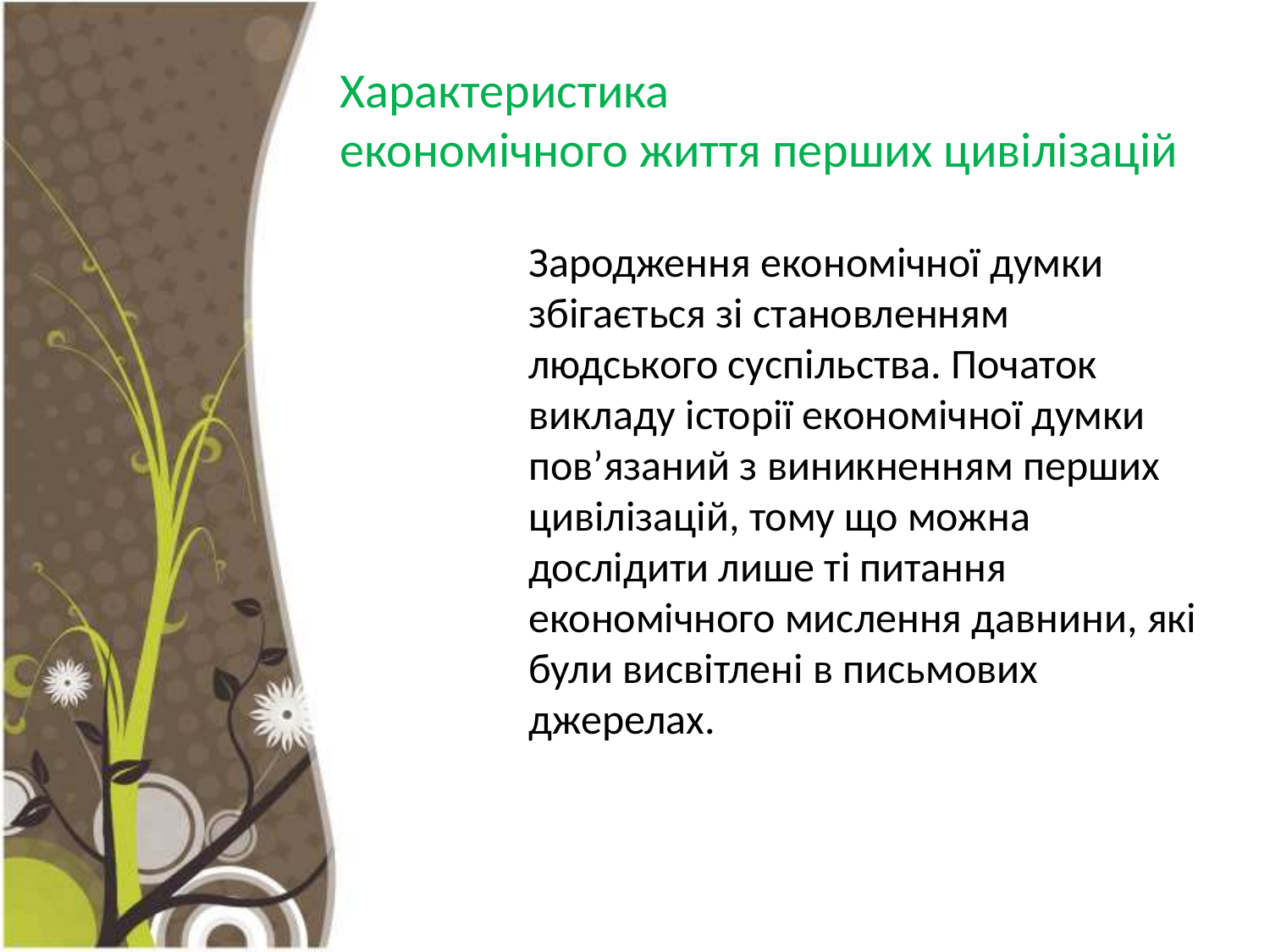

# Характеристика економічного життя перших цивілізацій
Зародження економічної думки збігається зі становленням людського суспільства. Початок викладу історії економічної думки пов’язаний з виникненням перших цивілізацій, тому що можна дослідити лише ті питання економічного мислення давнини, які були висвітлені в письмових джерелах.